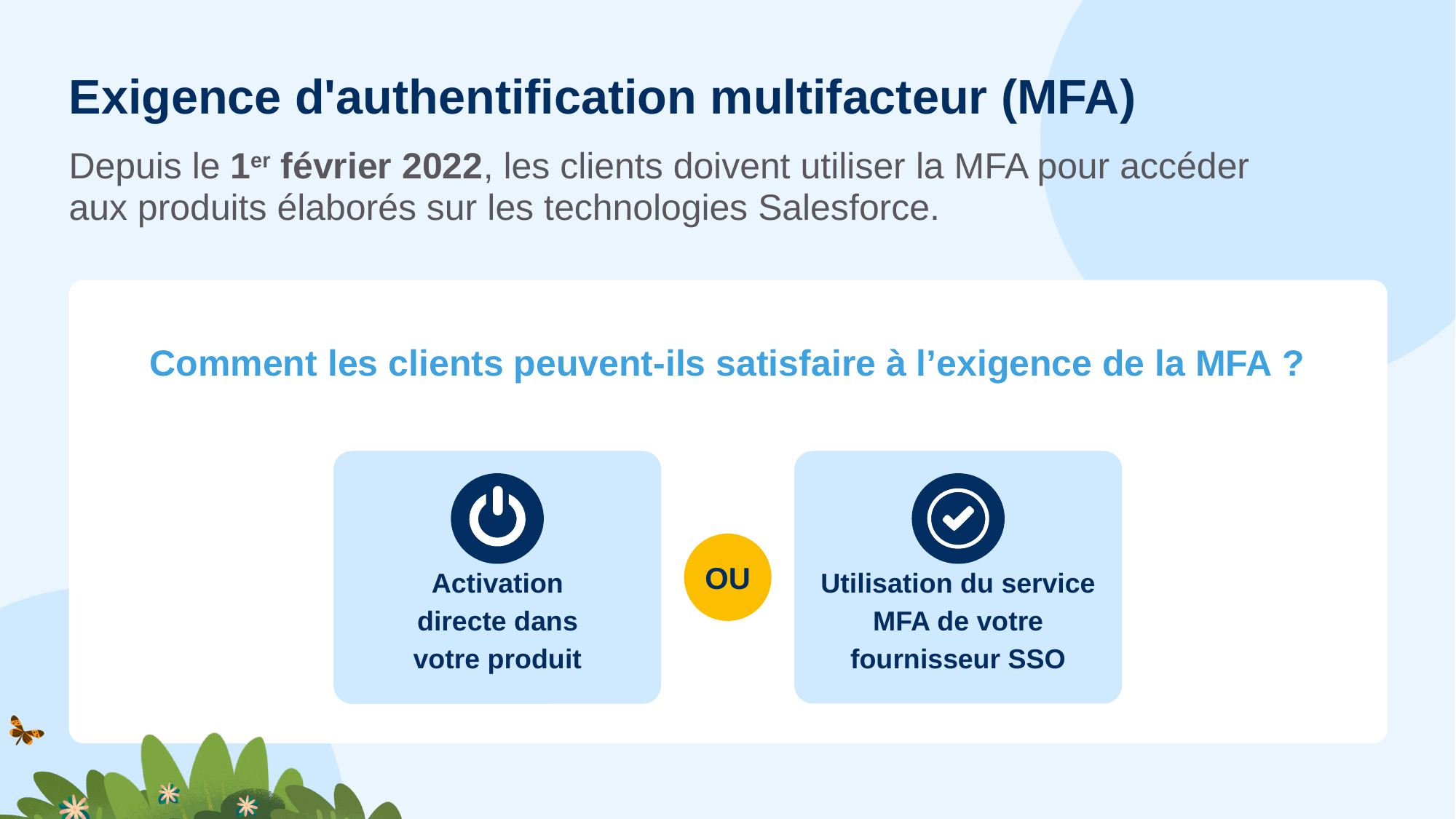

# Exigence d'authentification multifacteur (MFA)
Depuis le 1er février 2022, les clients doivent utiliser la MFA pour accéder aux produits élaborés sur les technologies Salesforce.
Comment les clients peuvent-ils satisfaire à l’exigence de la MFA ?

OU
Activation directe dans votre produit
Utilisation du service MFA de votre fournisseur SSO